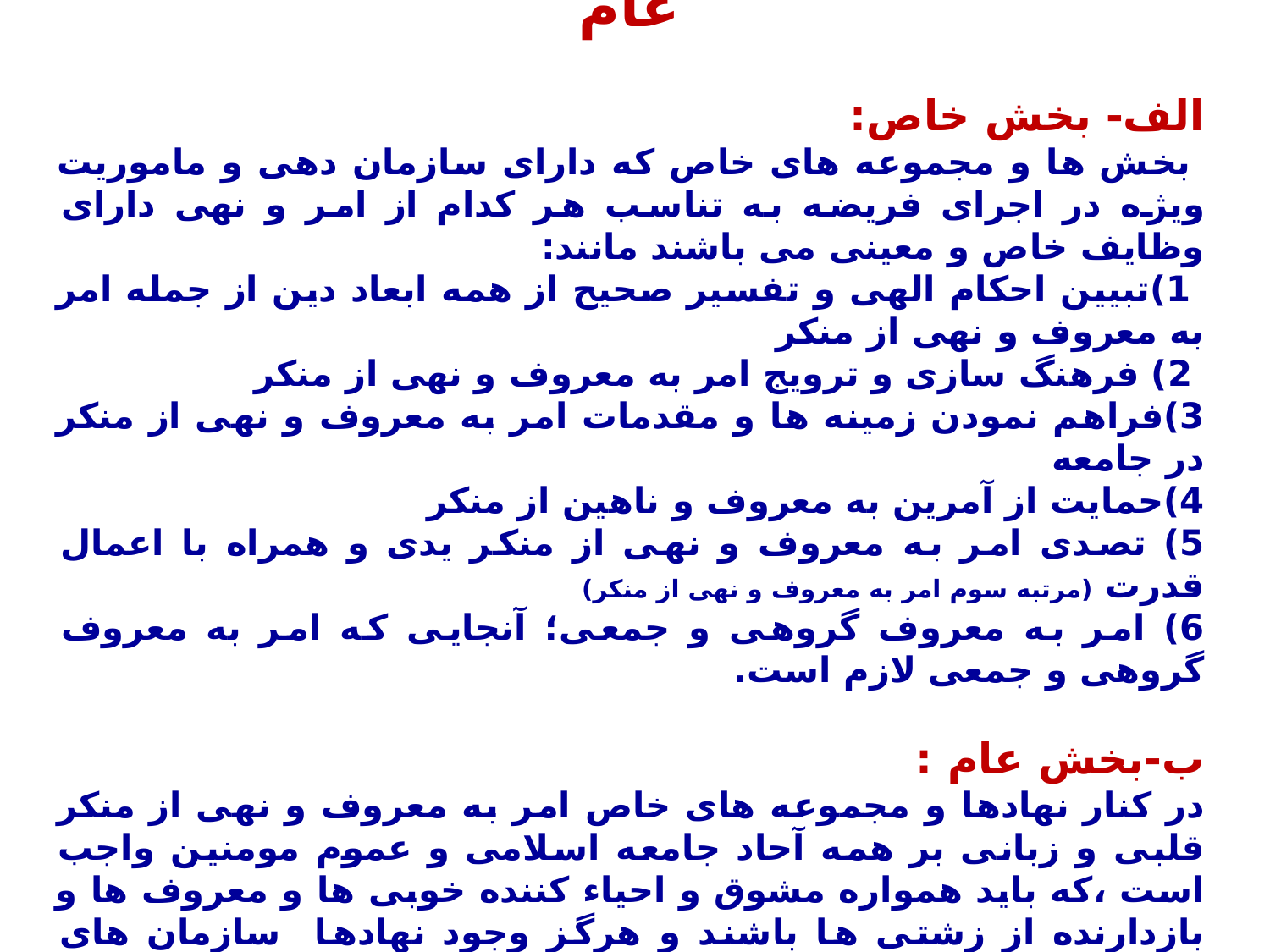

2- تعریف و تبیین آمرین و ناهین خاص و عام

الف- بخش خاص:
 بخش ها و مجموعه های خاص که دارای سازمان دهی و ماموریت ویژه در اجرای فریضه به تناسب هر کدام از امر و نهی دارای وظایف خاص و معینی می باشند مانند:
 1)تبیین احکام الهی و تفسیر صحیح از همه ابعاد دین از جمله امر به معروف و نهی از منکر
 2) فرهنگ سازی و ترویج امر به معروف و نهی از منکر
3)فراهم نمودن زمینه ها و مقدمات امر به معروف و نهی از منکر در جامعه
4)حمایت از آمرین به معروف و ناهین از منکر
5) تصدی امر به معروف و نهی از منکر یدی و همراه با اعمال قدرت (مرتبه سوم امر به معروف و نهی از منکر)
6) امر به معروف گروهی و جمعی؛ آنجایی که امر به معروف گروهی و جمعی لازم است.

ب-بخش عام :
در کنار نهادها و مجموعه های خاص امر به معروف و نهی از منکر قلبی و زبانی بر همه آحاد جامعه اسلامی و عموم مومنین واجب است ،که باید همواره مشوق و احیاء کننده خوبی ها و معروف ها و بازدارنده از زشتی ها باشند و هرگز وجود نهادها  سازمان های حکومتی رافع تکلیف عمومی      نمی باشد.